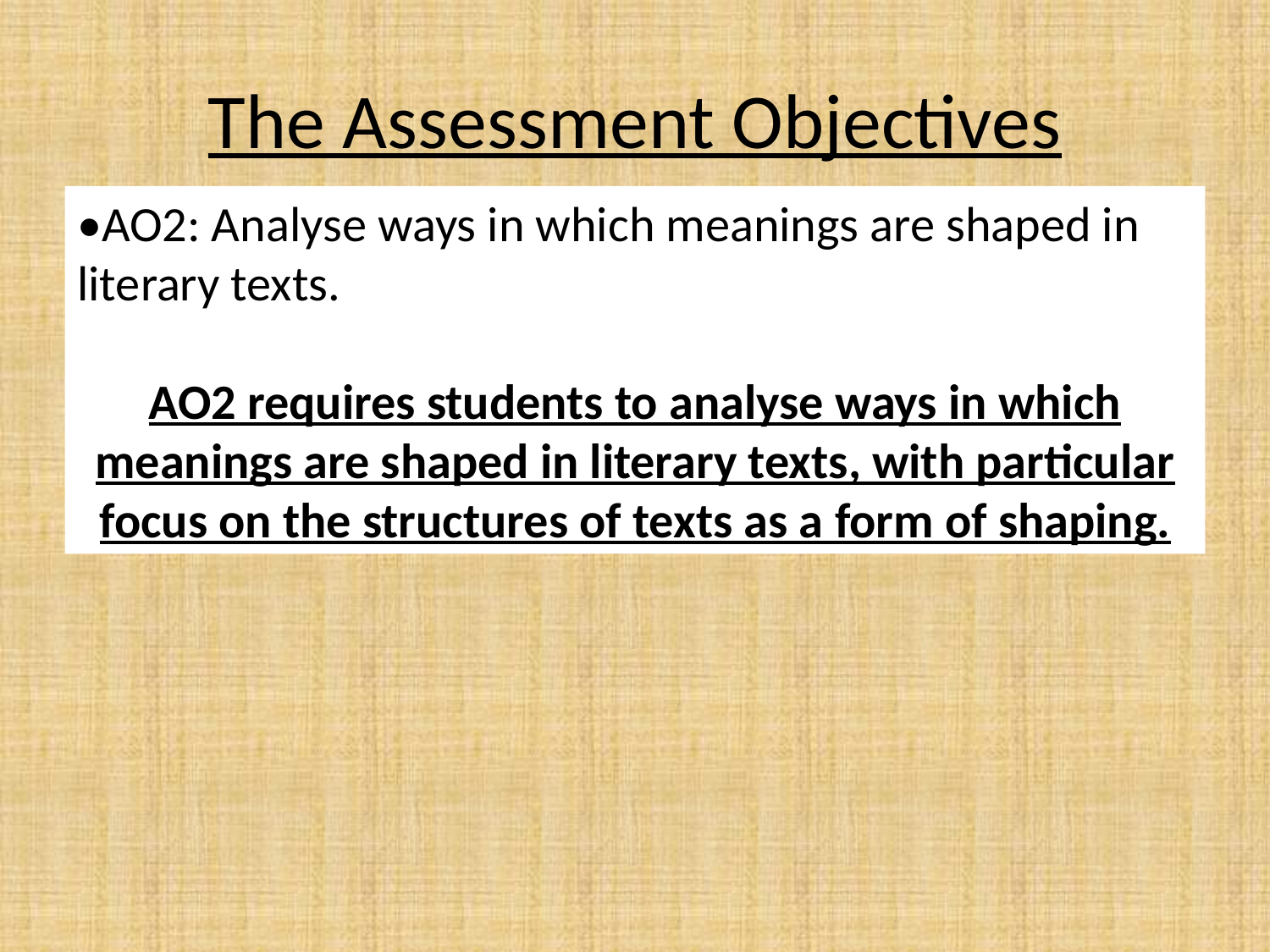

# The Assessment Objectives
•AO2: Analyse ways in which meanings are shaped in literary texts.

AO2 requires students to analyse ways in which meanings are shaped in literary texts, with particular
focus on the structures of texts as a form of shaping.